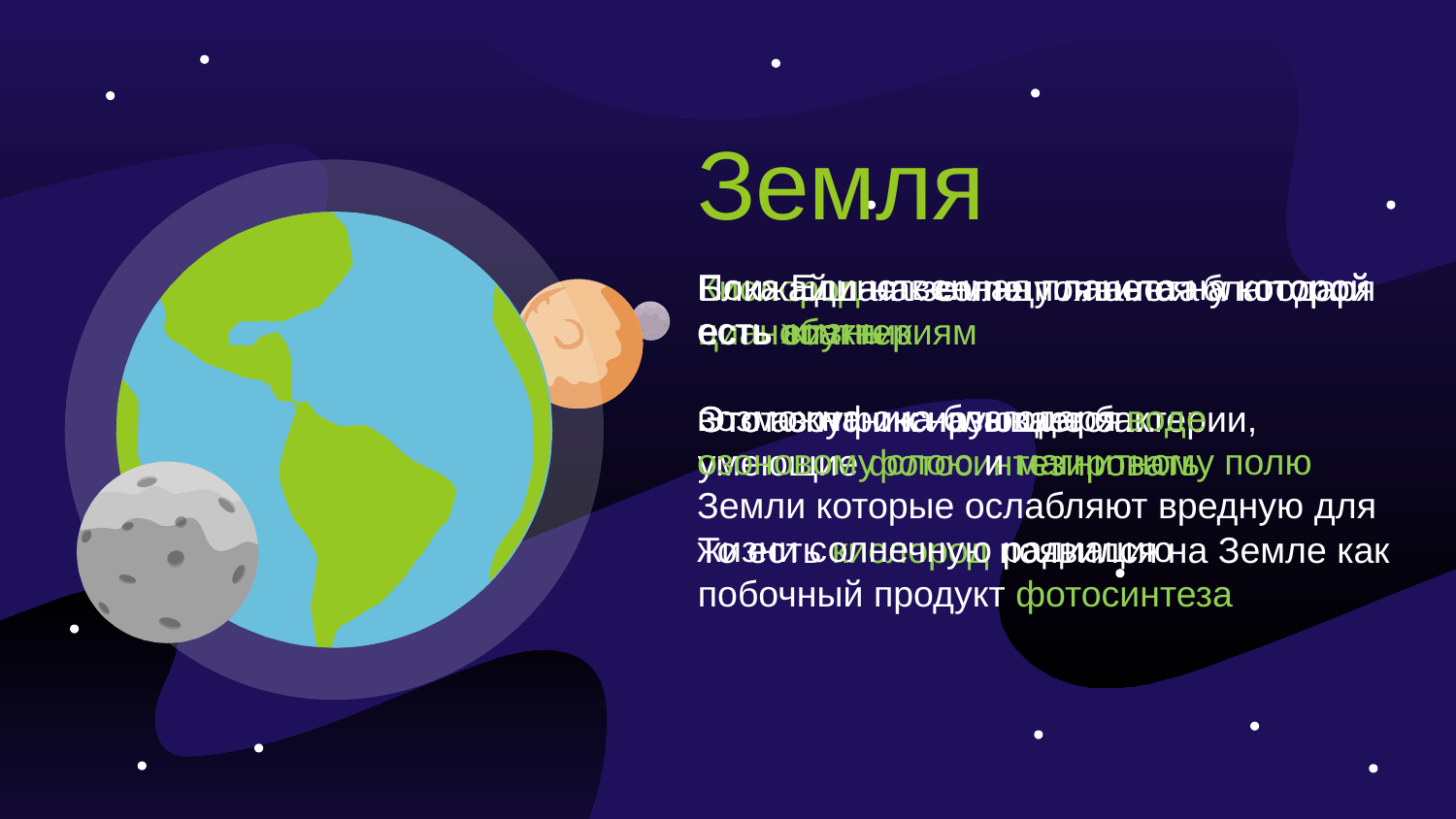

Земля

Пока Единственная планета на которой есть жизнь

возможна она благодаря воде
озоновому слою и магнитному полю Земли которые ослабляют вредную для жизни солнечную радиацию
Кислород на земле появился благодаря цианобактериям

Это азотфиксирующие бактерии, умеющие фотосинтезировать

То есть кислород появился на Земле как побочный продукт фотосинтеза
Ближайшая к солнцу планета у которой есть спутник

Этот спутник называется…